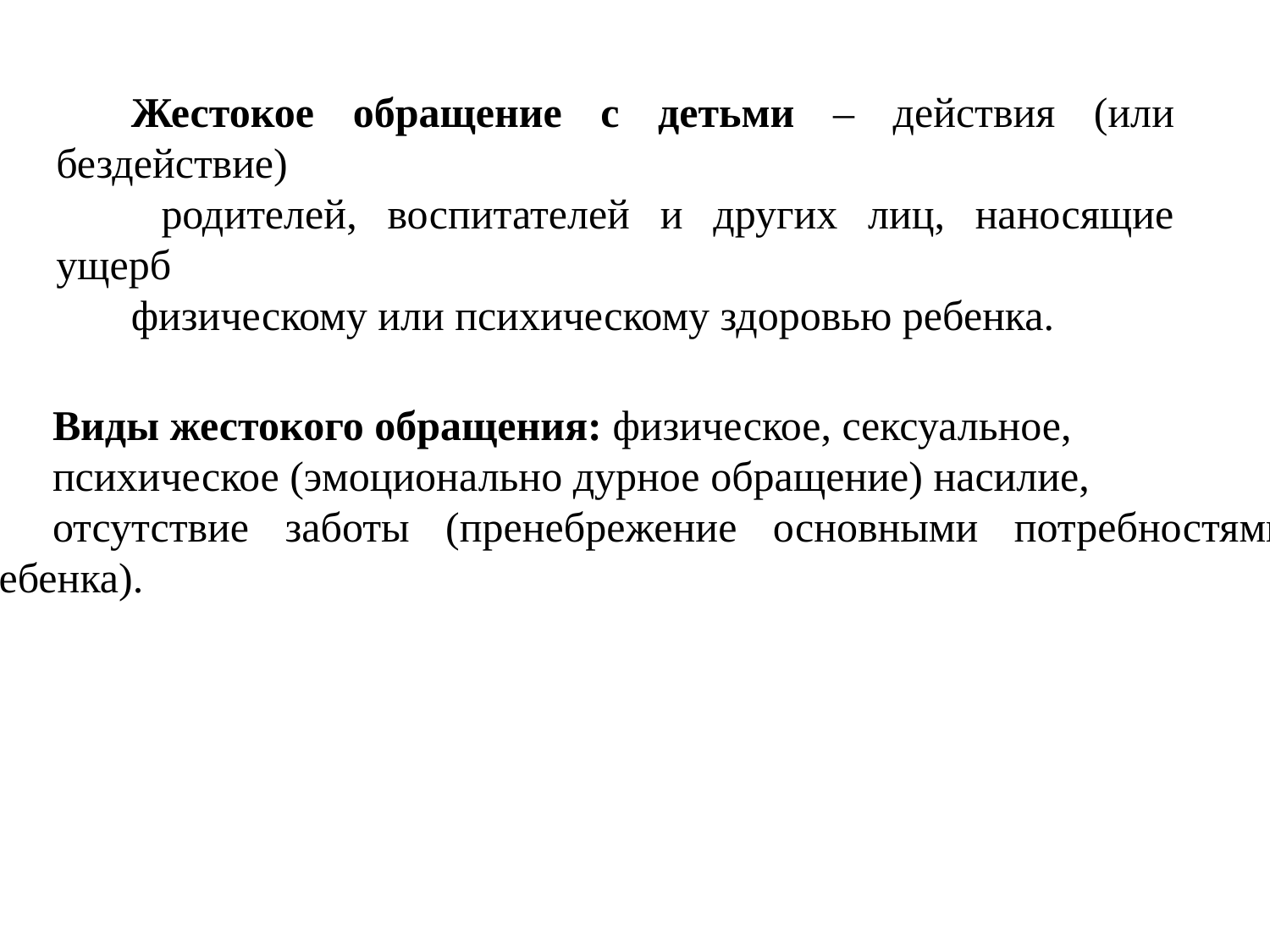

Жестокое обращение с детьми – действия (или бездействие)
 родителей, воспитателей и других лиц, наносящие ущерб
физическому или психическому здоровью ребенка.
Виды жестокого обращения: физическое, сексуальное,
психическое (эмоционально дурное обращение) насилие,
отсутствие заботы (пренебрежение основными потребностями ребенка).